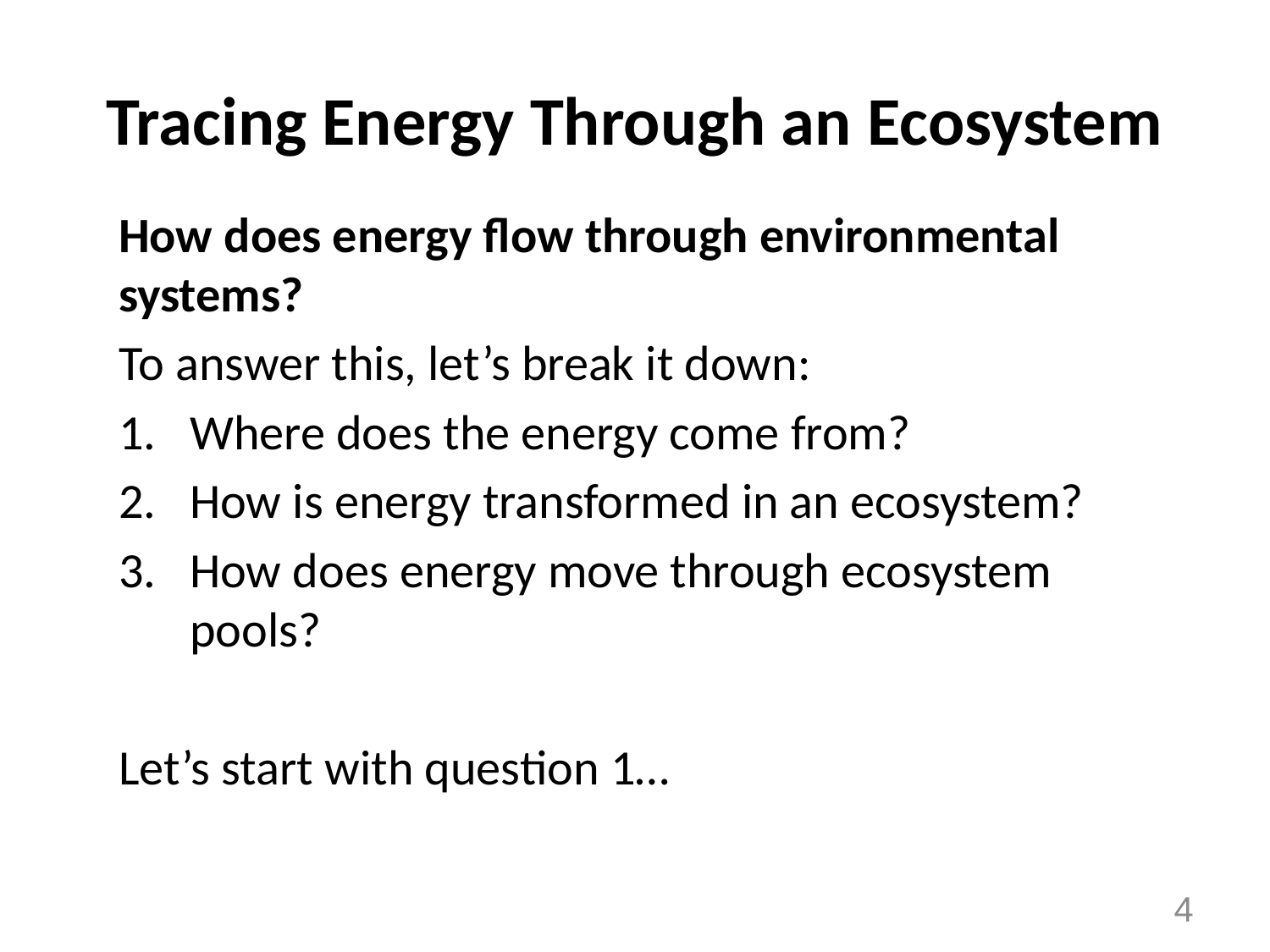

# Tracing Energy Through an Ecosystem
How does energy flow through environmental systems?
To answer this, let’s break it down:
Where does the energy come from?
How is energy transformed in an ecosystem?
How does energy move through ecosystem pools?

Let’s start with question 1…

4